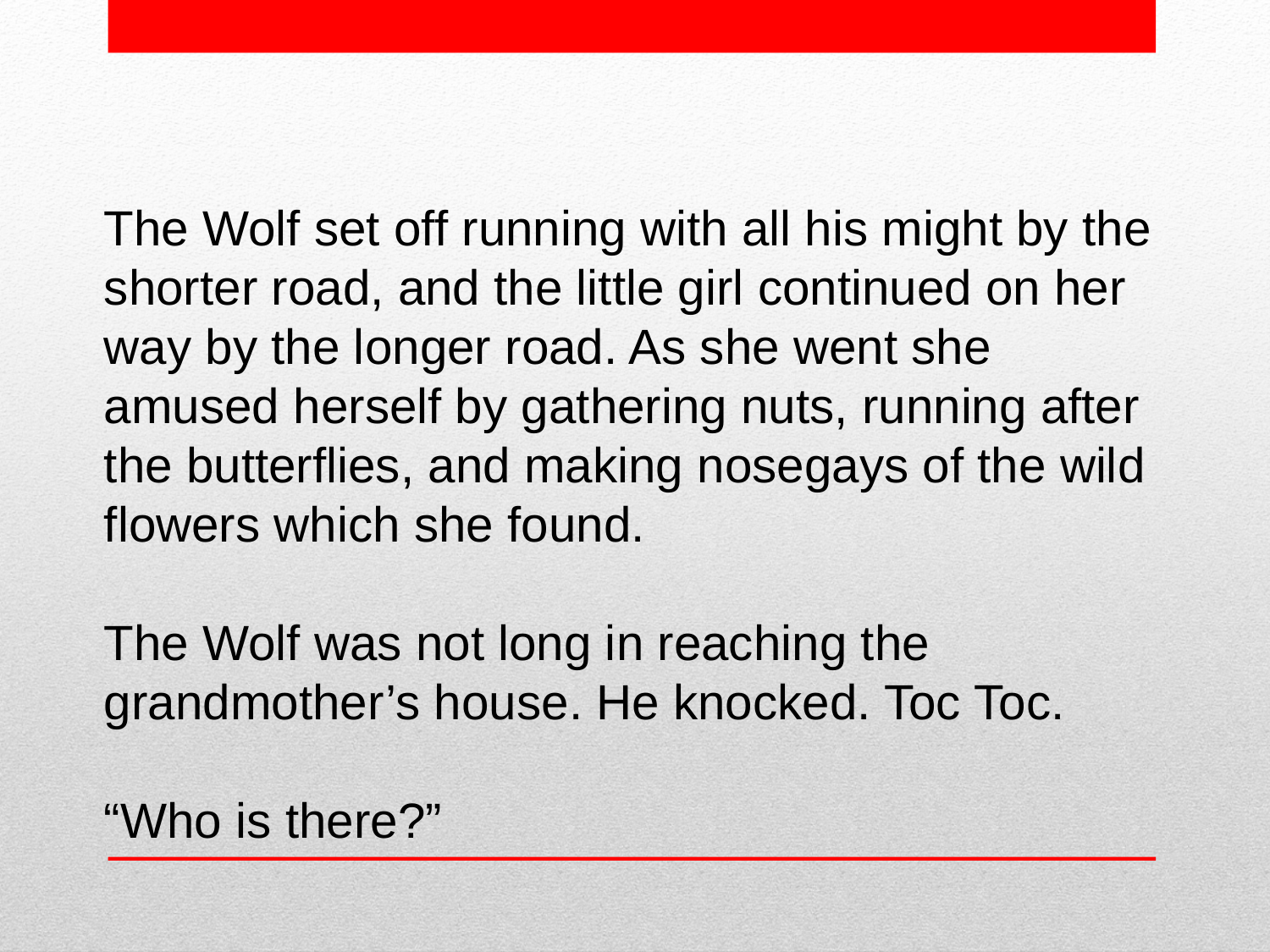

The Wolf set off running with all his might by the shorter road, and the little girl continued on her way by the longer road. As she went she amused herself by gathering nuts, running after the butterflies, and making nosegays of the wild flowers which she found.
The Wolf was not long in reaching the grandmother’s house. He knocked. Toc Toc.
“Who is there?”